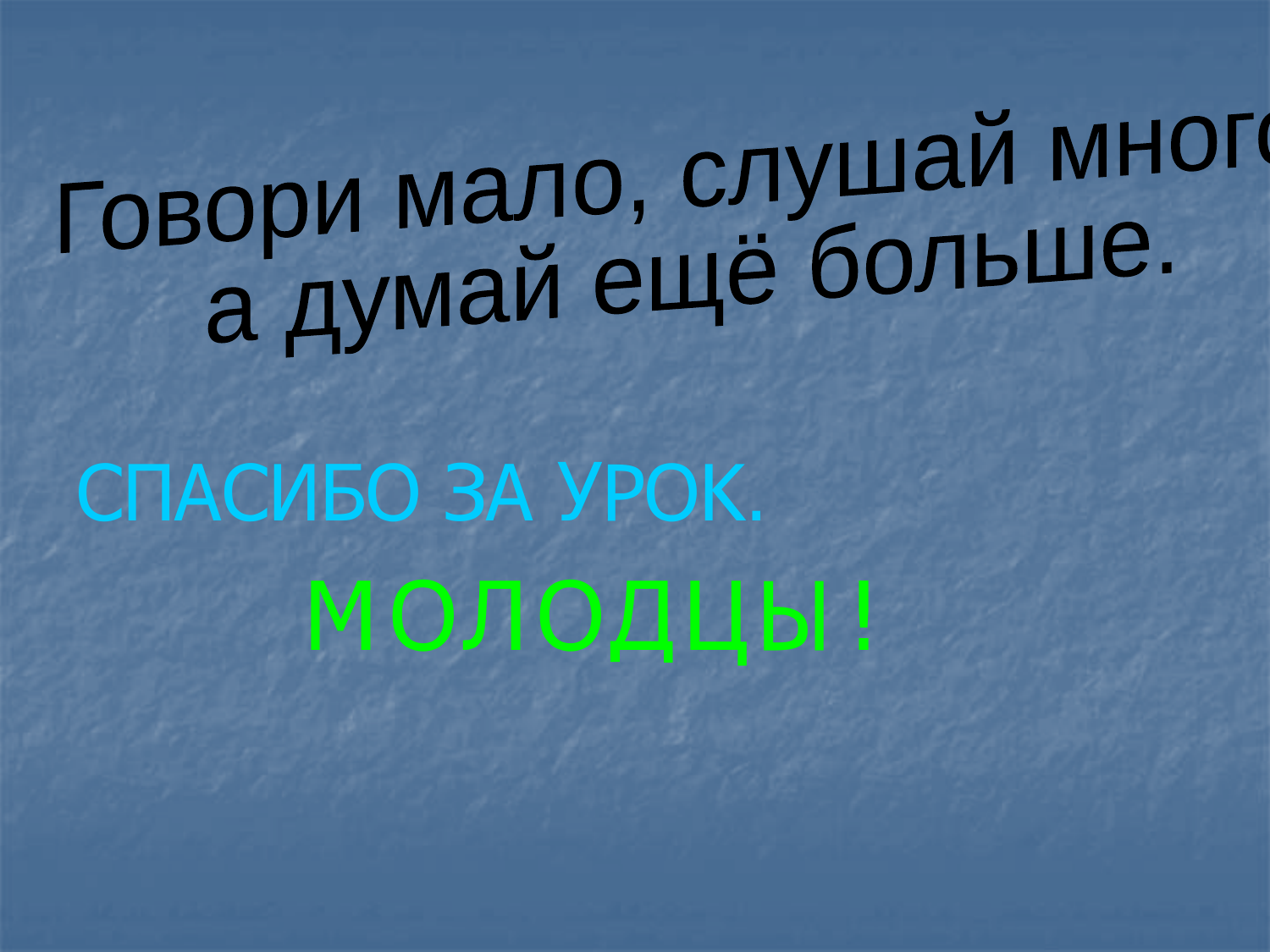

#
Говори мало, слушай много,
а думай ещё больше.

СПАСИБО ЗА УРОК.
             МОЛОДЦЫ!